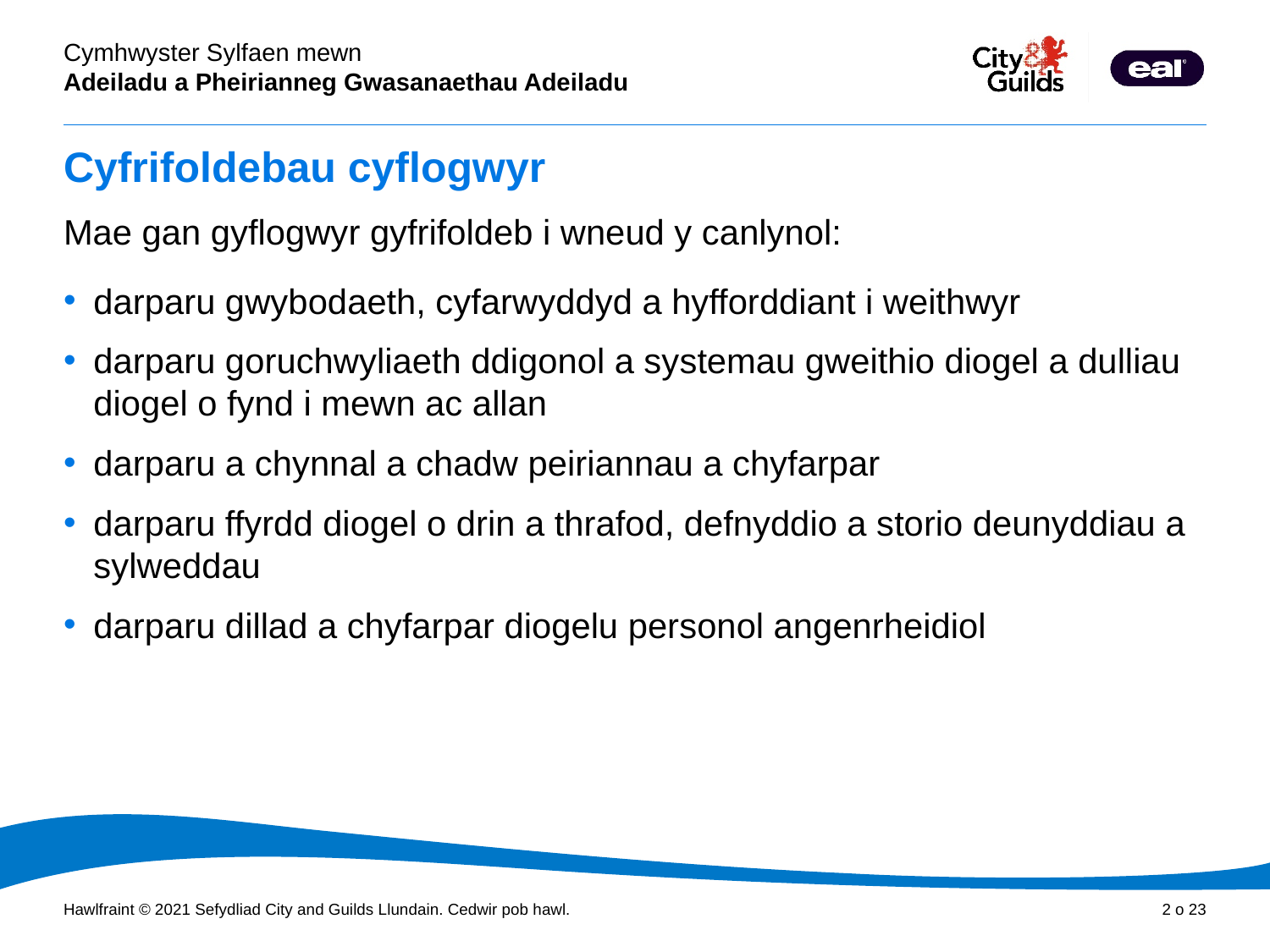

# Cyfrifoldebau cyflogwyr
Mae gan gyflogwyr gyfrifoldeb i wneud y canlynol:
darparu gwybodaeth, cyfarwyddyd a hyfforddiant i weithwyr
darparu goruchwyliaeth ddigonol a systemau gweithio diogel a dulliau diogel o fynd i mewn ac allan
darparu a chynnal a chadw peiriannau a chyfarpar
darparu ffyrdd diogel o drin a thrafod, defnyddio a storio deunyddiau a sylweddau
darparu dillad a chyfarpar diogelu personol angenrheidiol